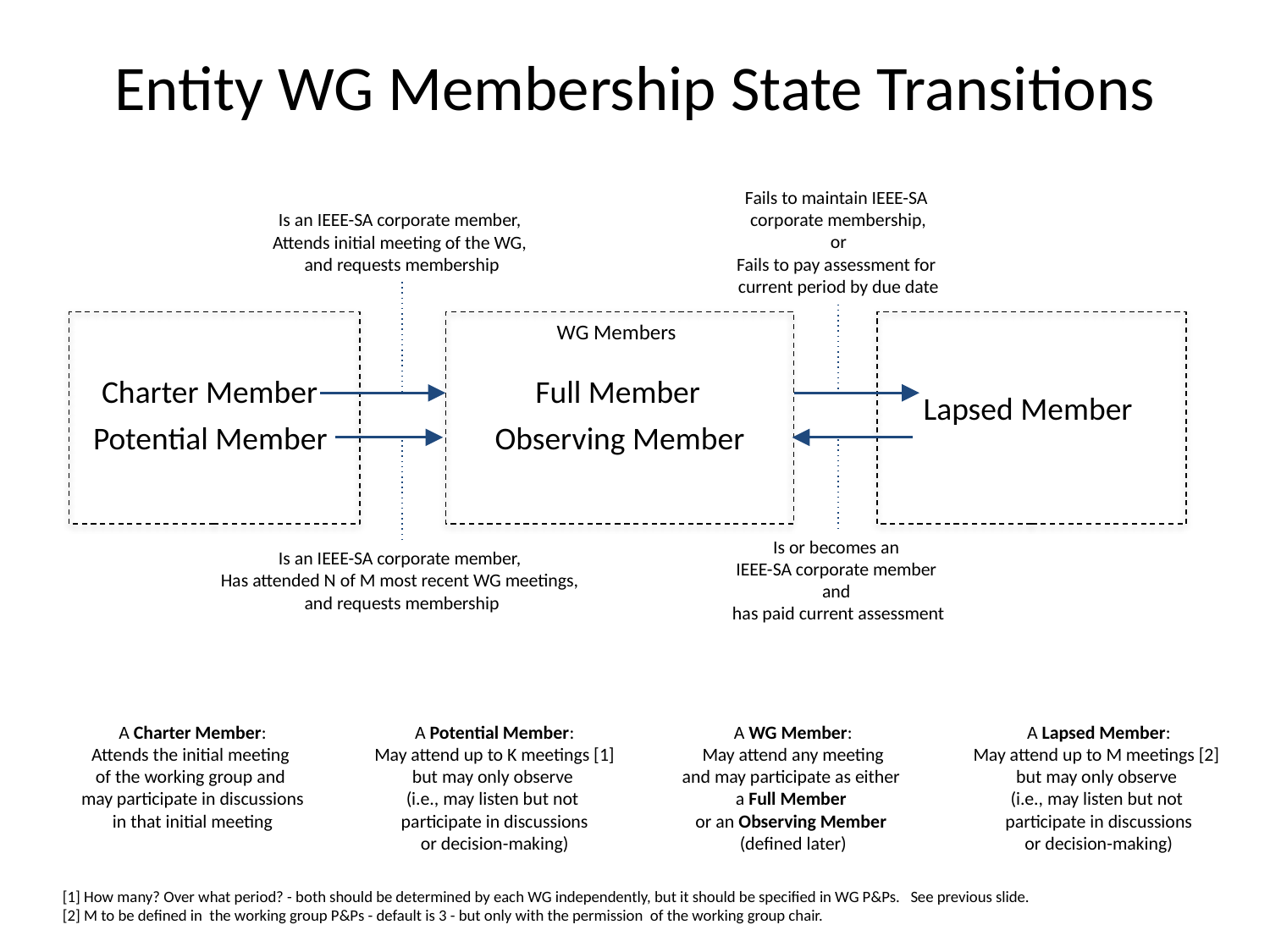

# Entity WG Membership State Transitions
Fails to maintain IEEE-SA
corporate membership,
or
Fails to pay assessment for
current period by due date
Is an IEEE-SA corporate member,
Attends initial meeting of the WG,
and requests membership

WG Members
Charter Member
Full Member
Lapsed Member
Observing Member
Potential Member
Is or becomes an
IEEE-SA corporate member
and
has paid current assessment
Is an IEEE-SA corporate member,
Has attended N of M most recent WG meetings,
and requests membership
A Charter Member:
Attends the initial meeting
of the working group and
may participate in discussions
in that initial meeting

A Potential Member:
May attend up to K meetings [1]
but may only observe
(i.e., may listen but not
participate in discussions
or decision-making)

A WG Member:
May attend any meeting
and may participate as either
a Full Member
or an Observing Member
(defined later)

A Lapsed Member:
May attend up to M meetings [2]
but may only observe
(i.e., may listen but not
participate in discussions
or decision-making)

[1] How many? Over what period? - both should be determined by each WG independently, but it should be specified in WG P&Ps.   See previous slide.
[2] M to be defined in  the working group P&Ps - default is 3 - but only with the permission  of the working group chair.